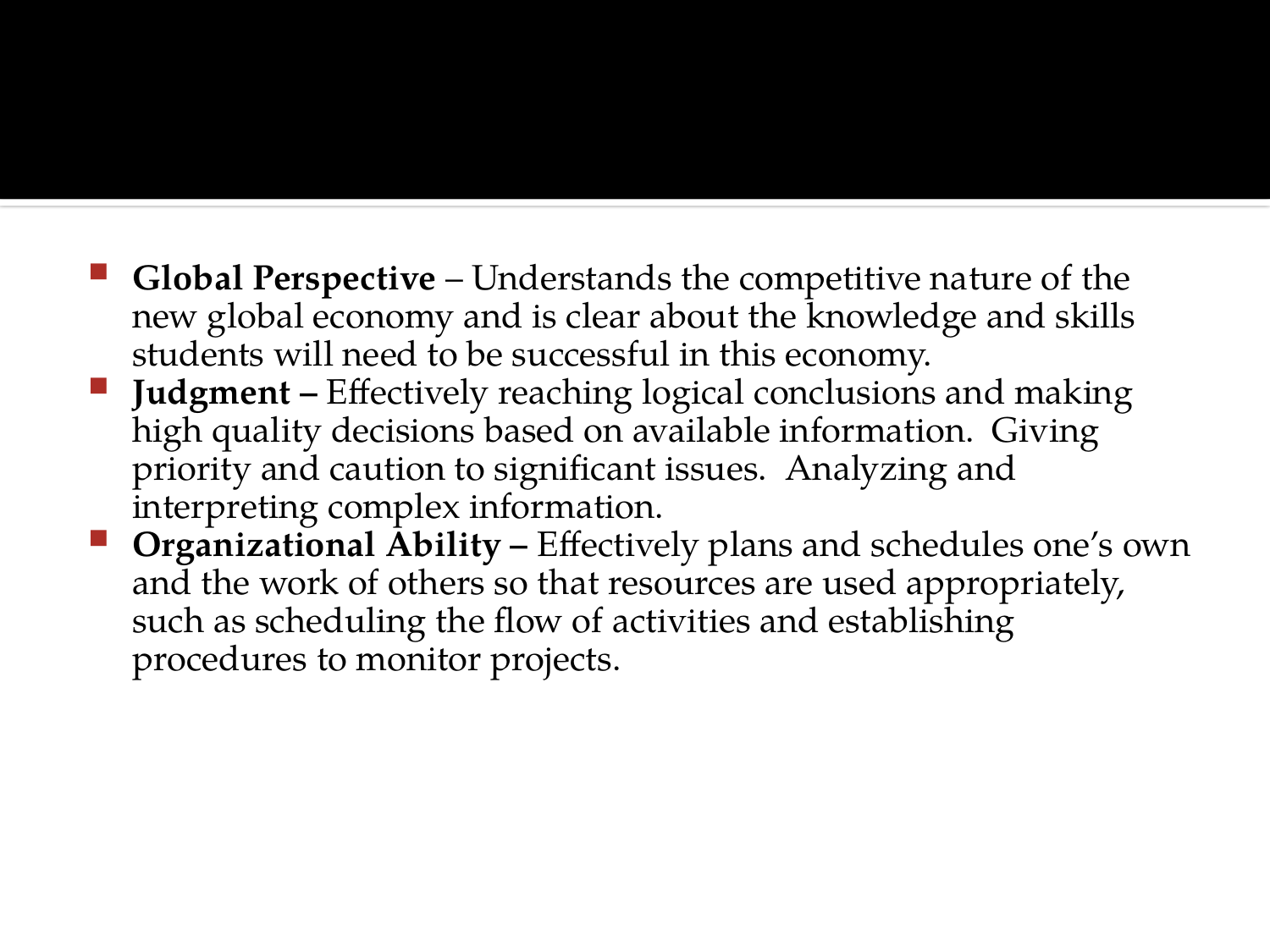

#
Global Perspective – Understands the competitive nature of the new global economy and is clear about the knowledge and skills students will need to be successful in this economy.
Judgment – Effectively reaching logical conclusions and making high quality decisions based on available information.  Giving priority and caution to significant issues.  Analyzing and interpreting complex information.
Organizational Ability – Effectively plans and schedules one’s own and the work of others so that resources are used appropriately, such as scheduling the flow of activities and establishing procedures to monitor projects.